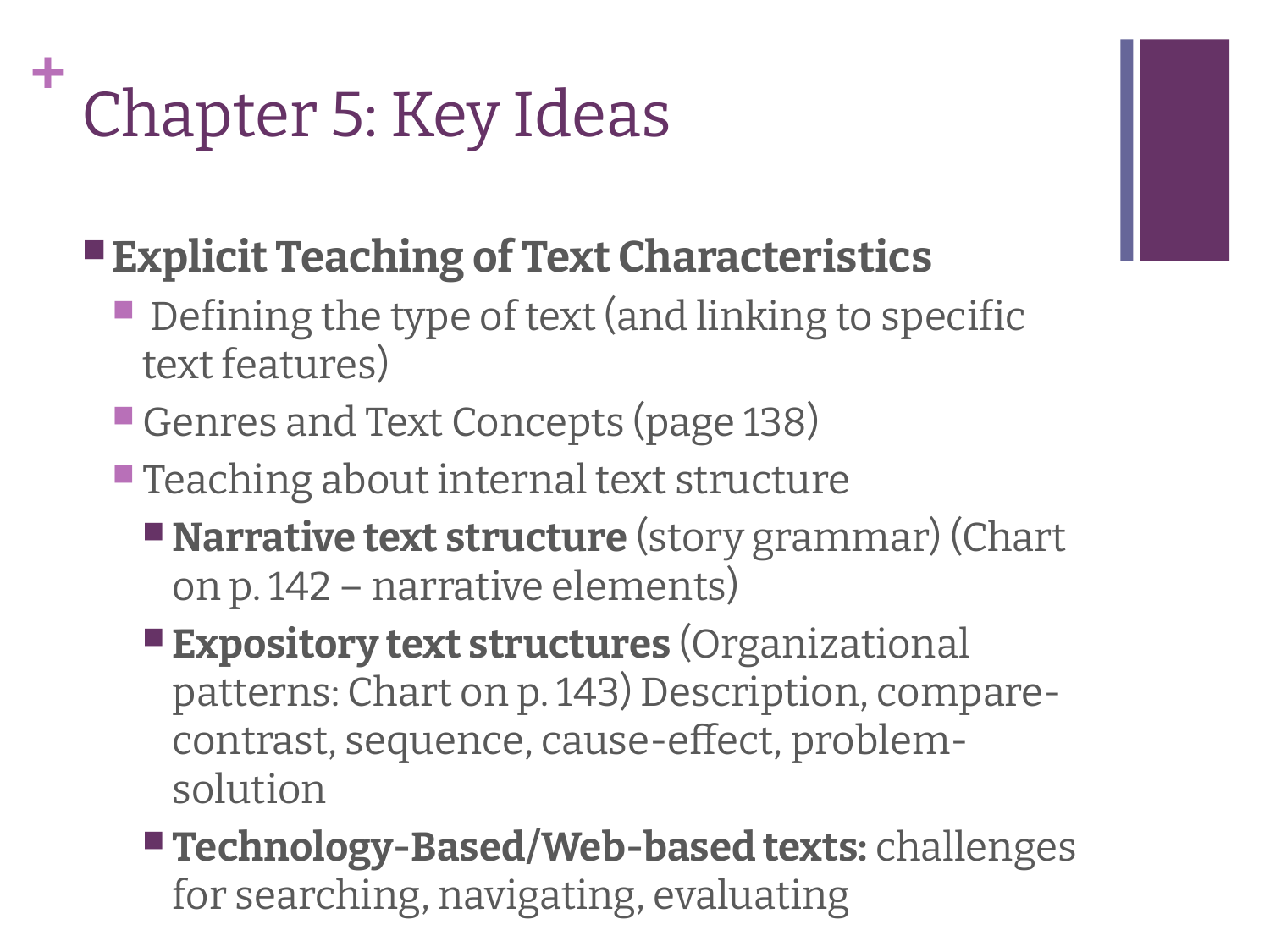

# Chapter 5: Key Ideas
Explicit Teaching of Text Characteristics
 Defining the type of text (and linking to specific text features)
Genres and Text Concepts (page 138)
Teaching about internal text structure
Narrative text structure (story grammar) (Chart on p. 142 – narrative elements)
Expository text structures (Organizational patterns: Chart on p. 143) Description, compare-contrast, sequence, cause-effect, problem-solution
Technology-Based/Web-based texts: challenges for searching, navigating, evaluating